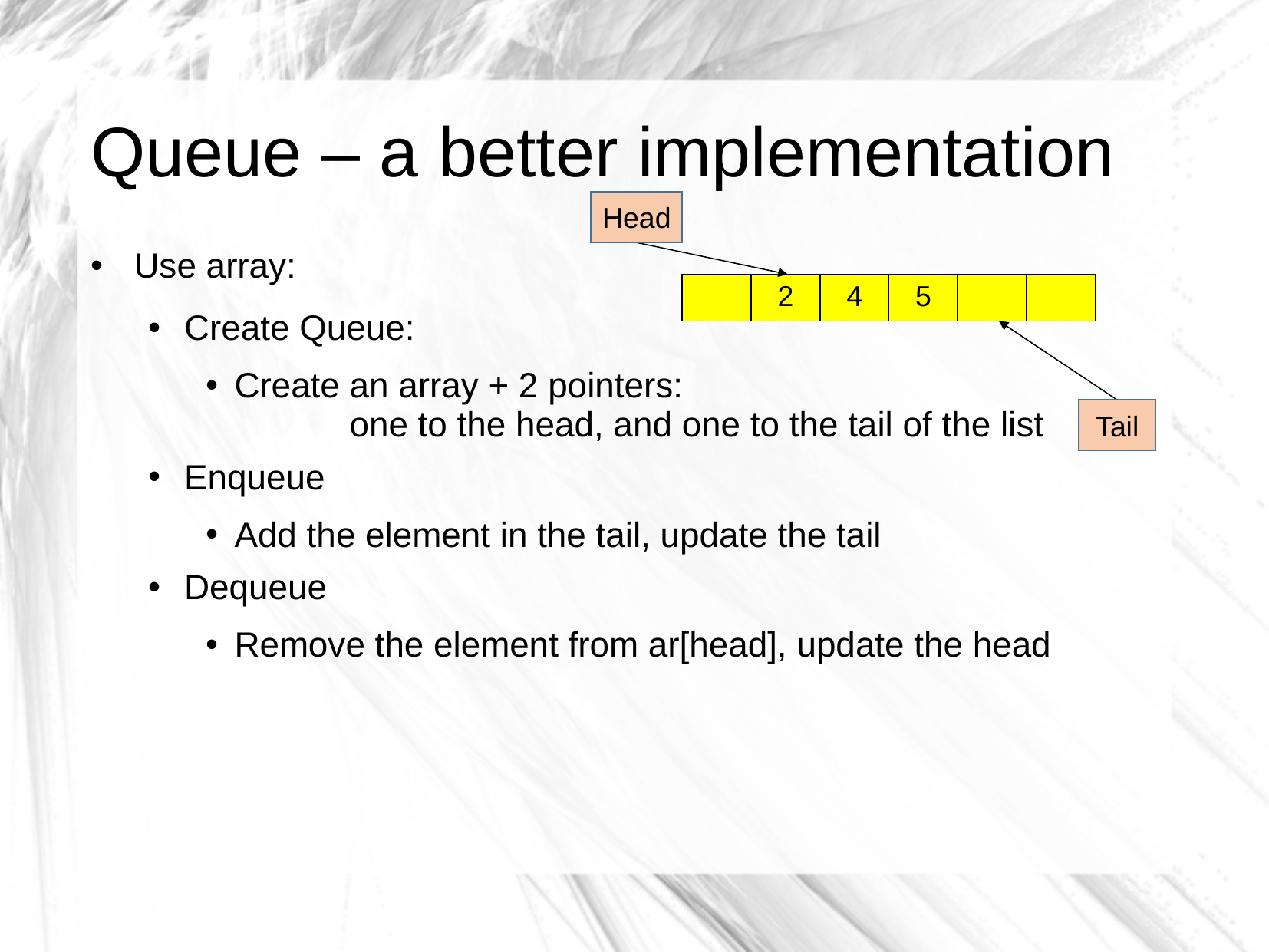

# Queue – a better implementation
Head
Use array:
Create Queue:
Create an array + 2 pointers:
	one to the head, and one to the tail of the list
Enqueue
Add the element in the tail, update the tail
Dequeue
Remove the element from ar[head], update the head

|  | 2 | 4 | 5 |  |  |
| --- | --- | --- | --- | --- | --- |
Tail